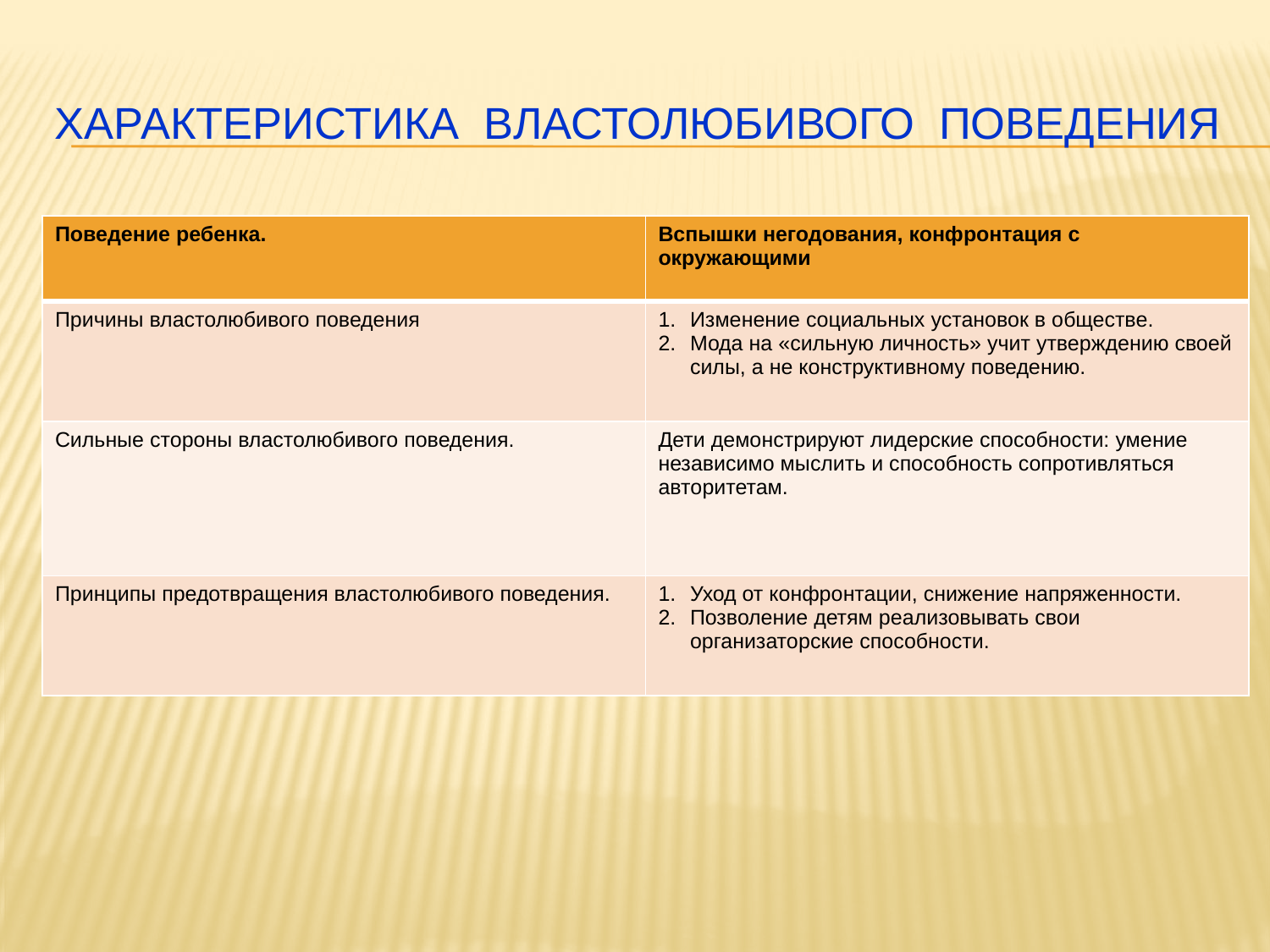

# Характеристика  властолюбивого  поведения
| Поведение ребенка. | Вспышки негодования, конфронтация с окружающими |
| --- | --- |
| Причины властолюбивого поведения | Изменение социальных установок в обществе. Мода на «сильную личность» учит утверждению своей силы, а не конструктивному поведению. |
| Сильные стороны властолюбивого поведения. | Дети демонстрируют лидерские способности: умение независимо мыслить и способность сопротивляться авторитетам. |
| Принципы предотвращения властолюбивого поведения. | Уход от конфронтации, снижение напряженности. Позволение детям реализовывать свои организаторские способности. |